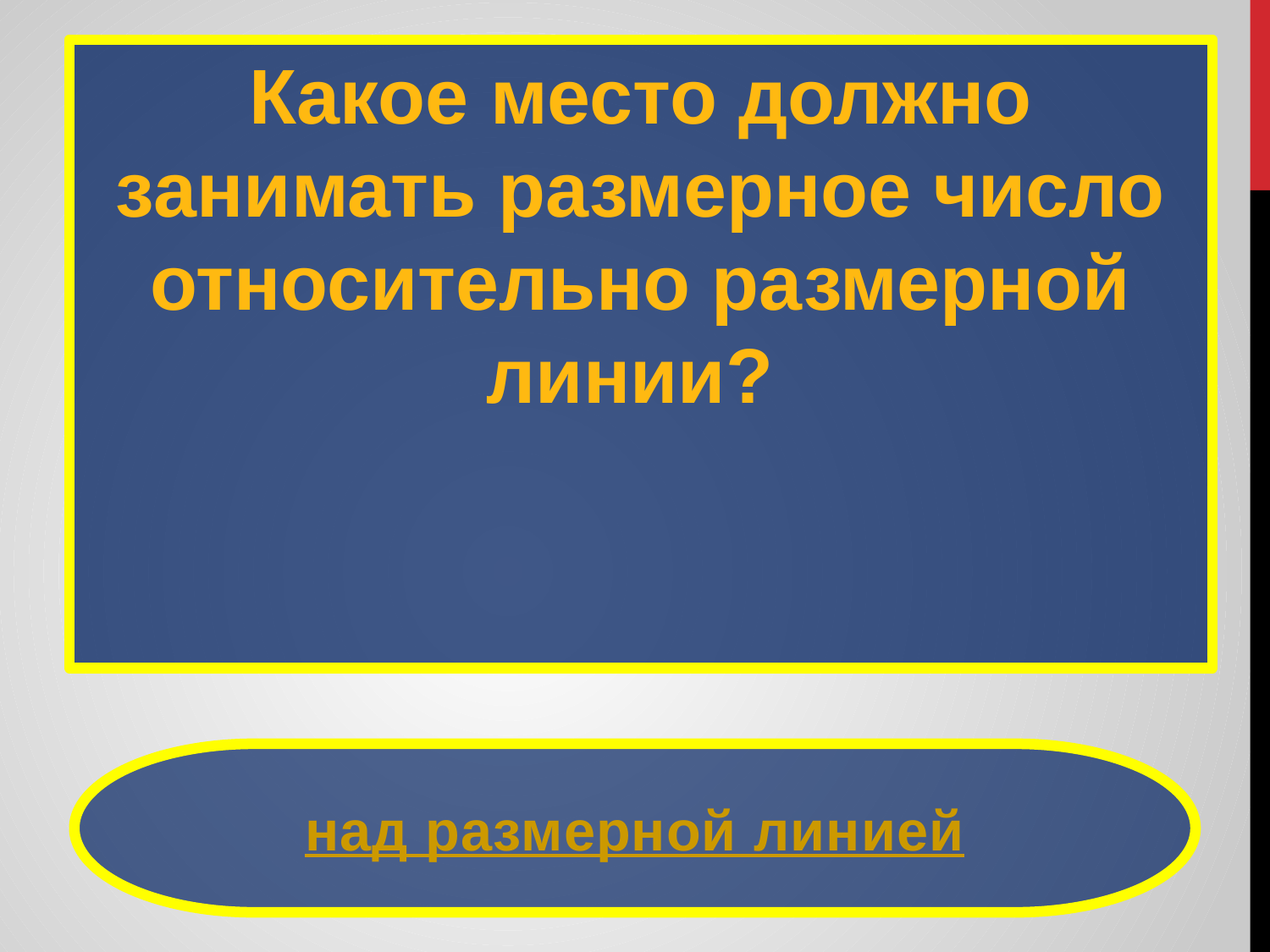

Какое место должно занимать размерное число относительно размерной линии?
над размерной линией